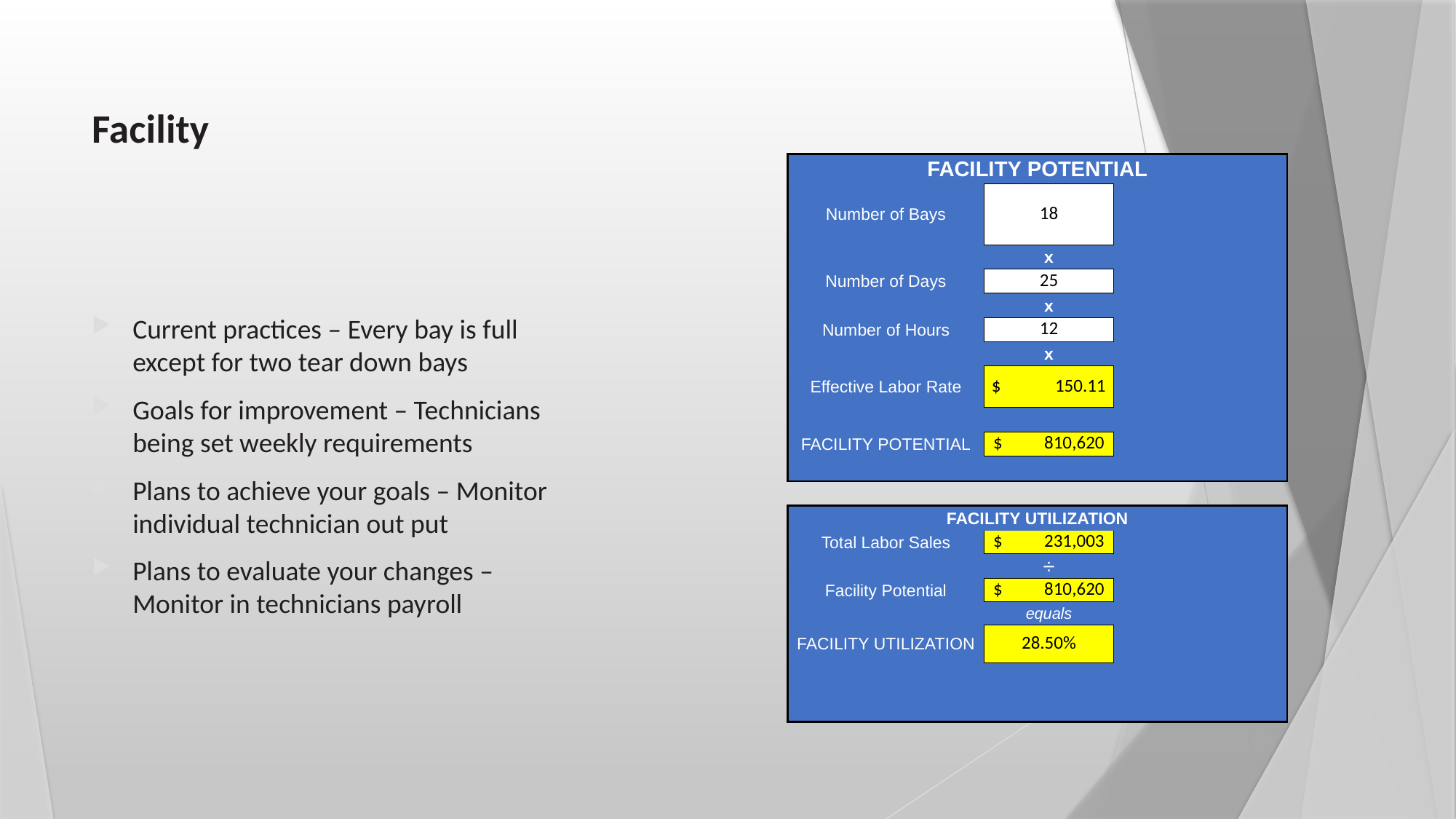

# Facility
| FACILITY POTENTIAL |  |  |  |
| --- | --- | --- | --- |
| Number of Bays | 18 |  |  |
|  | x |  |  |
| Number of Days | 25 |  |  |
|  | x |  |  |
| Number of Hours | 12 |  |  |
|  | x |  |  |
| Effective Labor Rate | $ 150.11 |  |  |
|  |  |  |  |
| FACILITY POTENTIAL | $ 810,620 |  |  |
|  |  |  |  |
|  |  |  |  |
| FACILITY UTILIZATION |  |  |  |
| Total Labor Sales | $ 231,003 |  |  |
|  | ÷ |  |  |
| Facility Potential | $ 810,620 |  |  |
|  | equals |  |  |
| FACILITY UTILIZATION | 28.50% |  |  |
|  |  |  |  |
|  |  |  |  |

Current practices – Every bay is full except for two tear down bays
Goals for improvement – Technicians being set weekly requirements
Plans to achieve your goals – Monitor individual technician out put
Plans to evaluate your changes – Monitor in technicians payroll